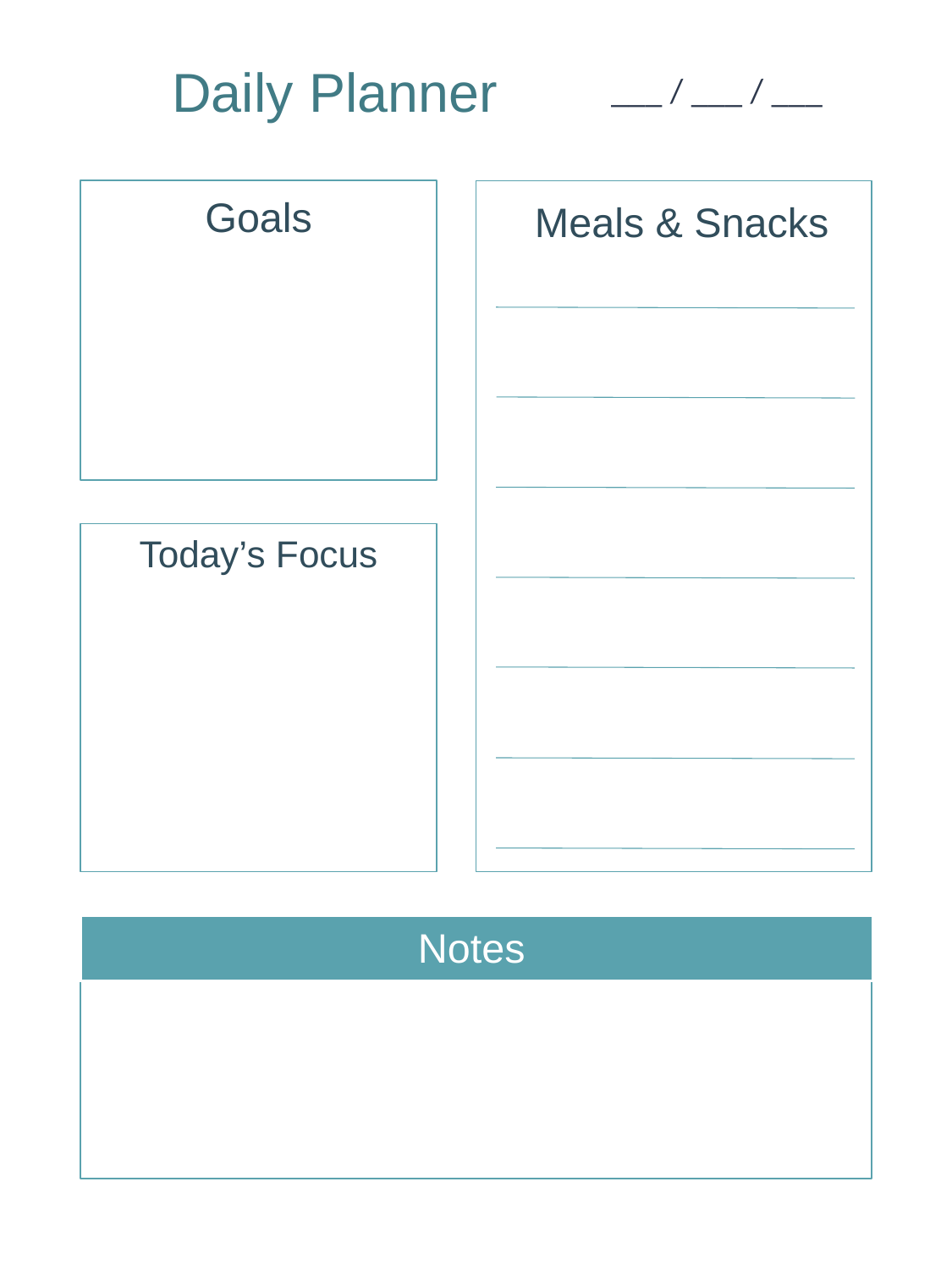

Daily Planner
___ / ___ / ___

Goals
Notes
Meals & Snacks

Today’s Focus

Notes